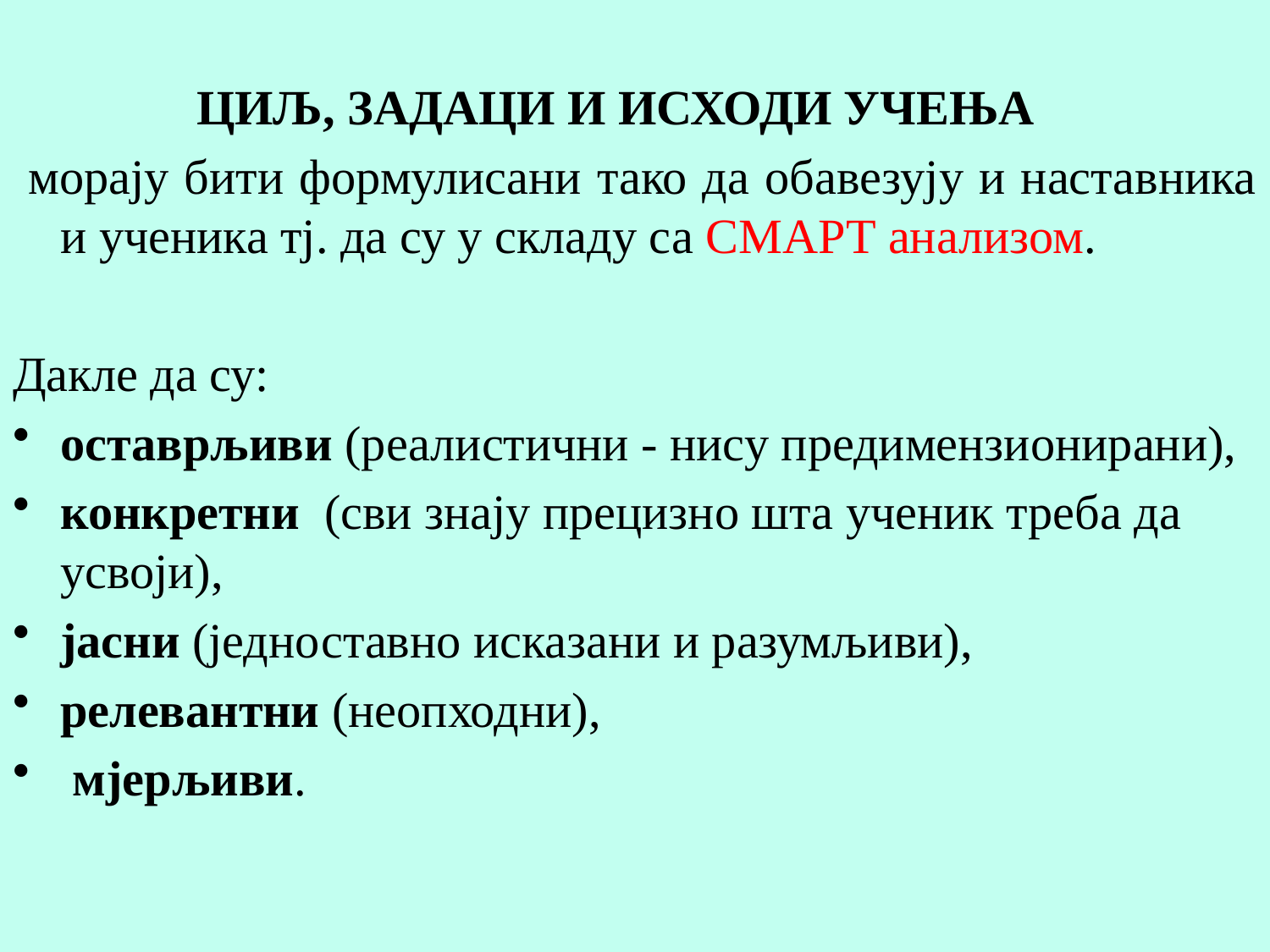

ЦИЉ, ЗАДАЦИ И ИСХОДИ УЧЕЊА
 морају бити формулисани тако да обавезују и наставника и ученика тј. да су у складу са СМАРТ анализом.

Дакле да су:
оставрљиви (реалистични - нису предимензионирани),
конкретни  (сви знају прецизно шта ученик треба да усвоји),
јасни (једноставно исказани и разумљиви),
релевантни (неопходни),
 мјерљиви.